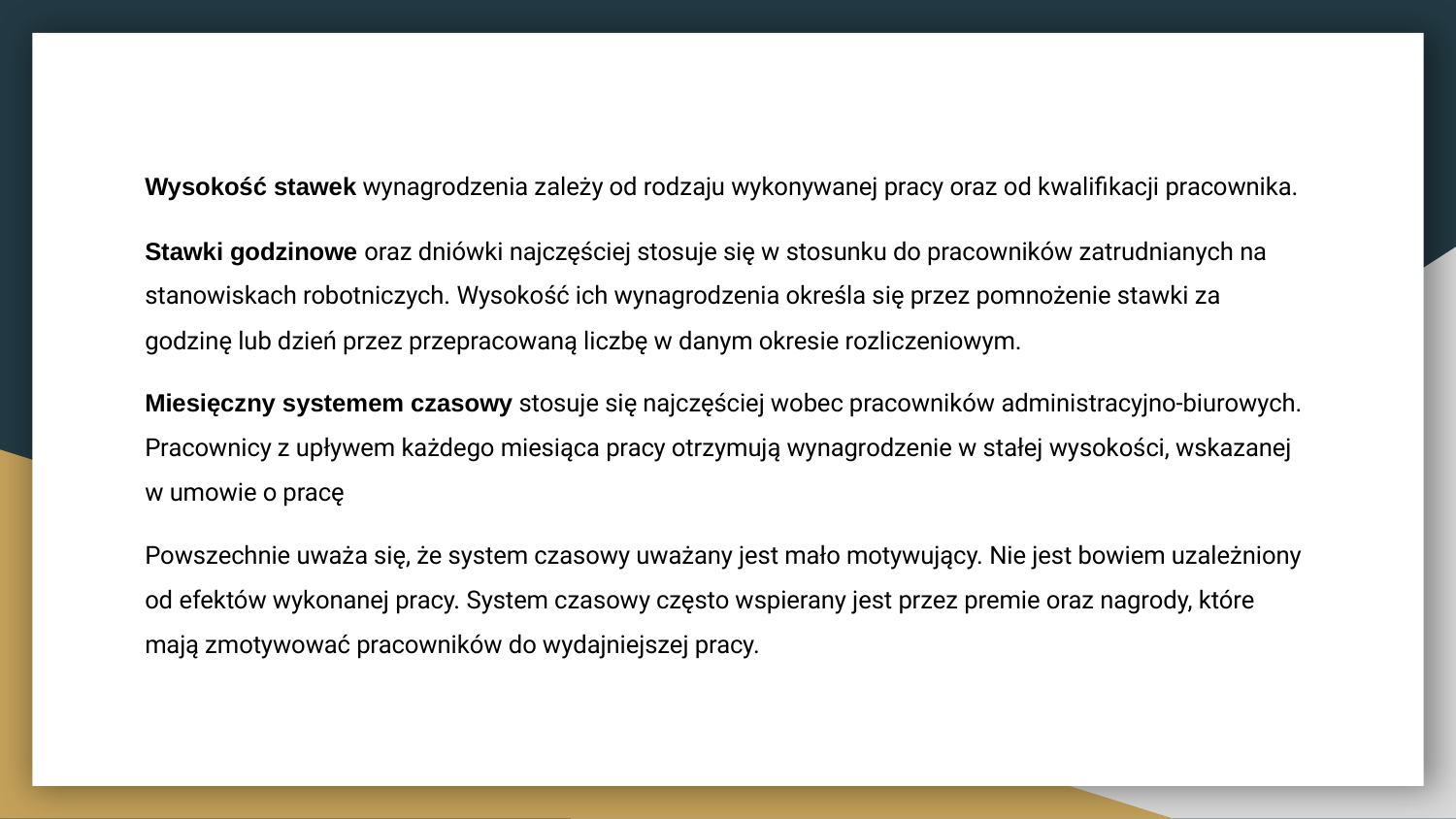

Wysokość stawek wynagrodzenia zależy od rodzaju wykonywanej pracy oraz od kwalifikacji pracownika.
Stawki godzinowe oraz dniówki najczęściej stosuje się w stosunku do pracowników zatrudnianych na stanowiskach robotniczych. Wysokość ich wynagrodzenia określa się przez pomnożenie stawki za godzinę lub dzień przez przepracowaną liczbę w danym okresie rozliczeniowym.
Miesięczny systemem czasowy stosuje się najczęściej wobec pracowników administracyjno-biurowych. Pracownicy z upływem każdego miesiąca pracy otrzymują wynagrodzenie w stałej wysokości, wskazanej w umowie o pracę
Powszechnie uważa się, że system czasowy uważany jest mało motywujący. Nie jest bowiem uzależniony od efektów wykonanej pracy. System czasowy często wspierany jest przez premie oraz nagrody, które mają zmotywować pracowników do wydajniejszej pracy.